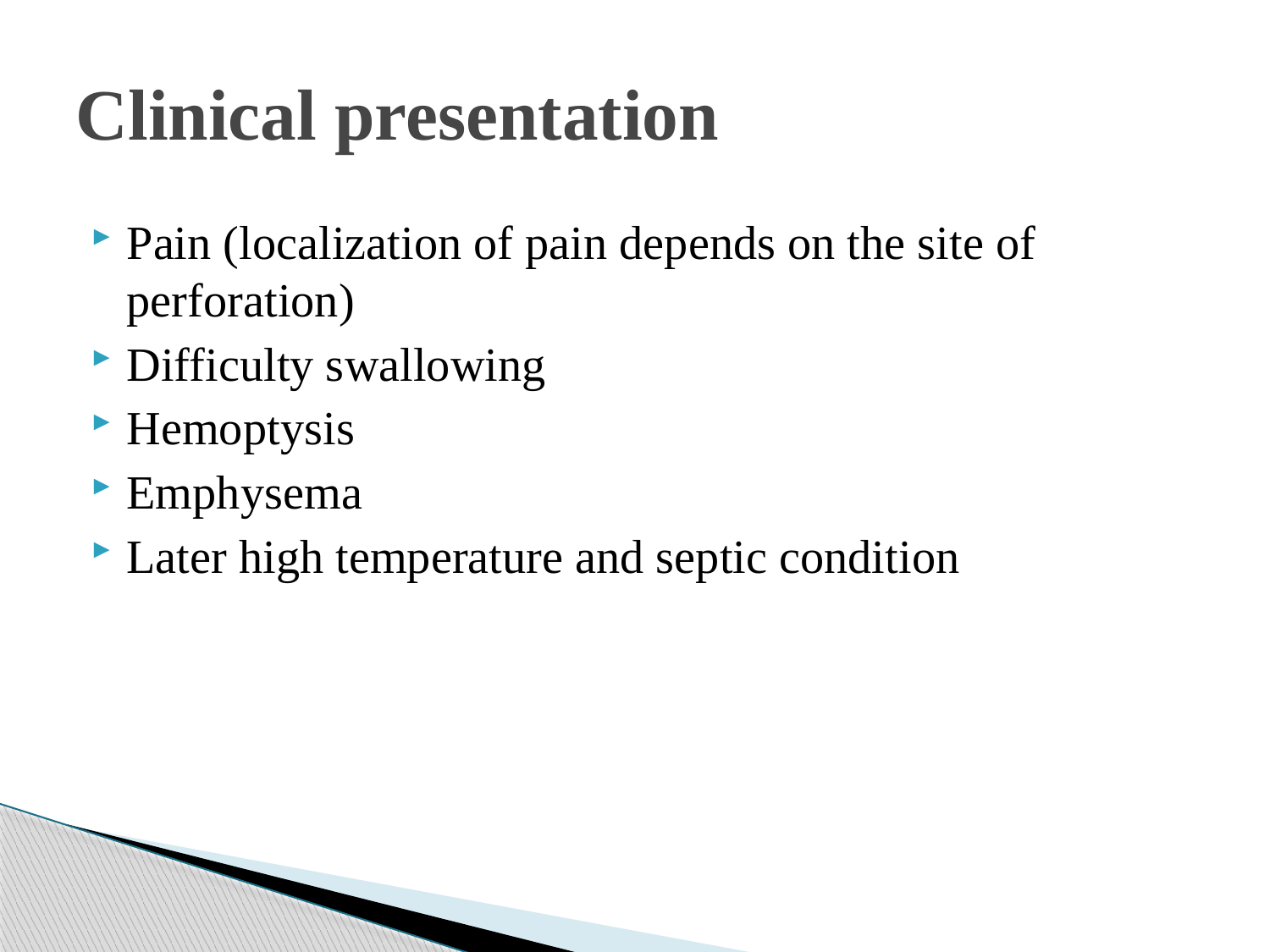

# Clinical presentation
Pain (localization of pain depends on the site of perforation)
Difficulty swallowing
Hemoptysis
Emphysema
Later high temperature and septic condition